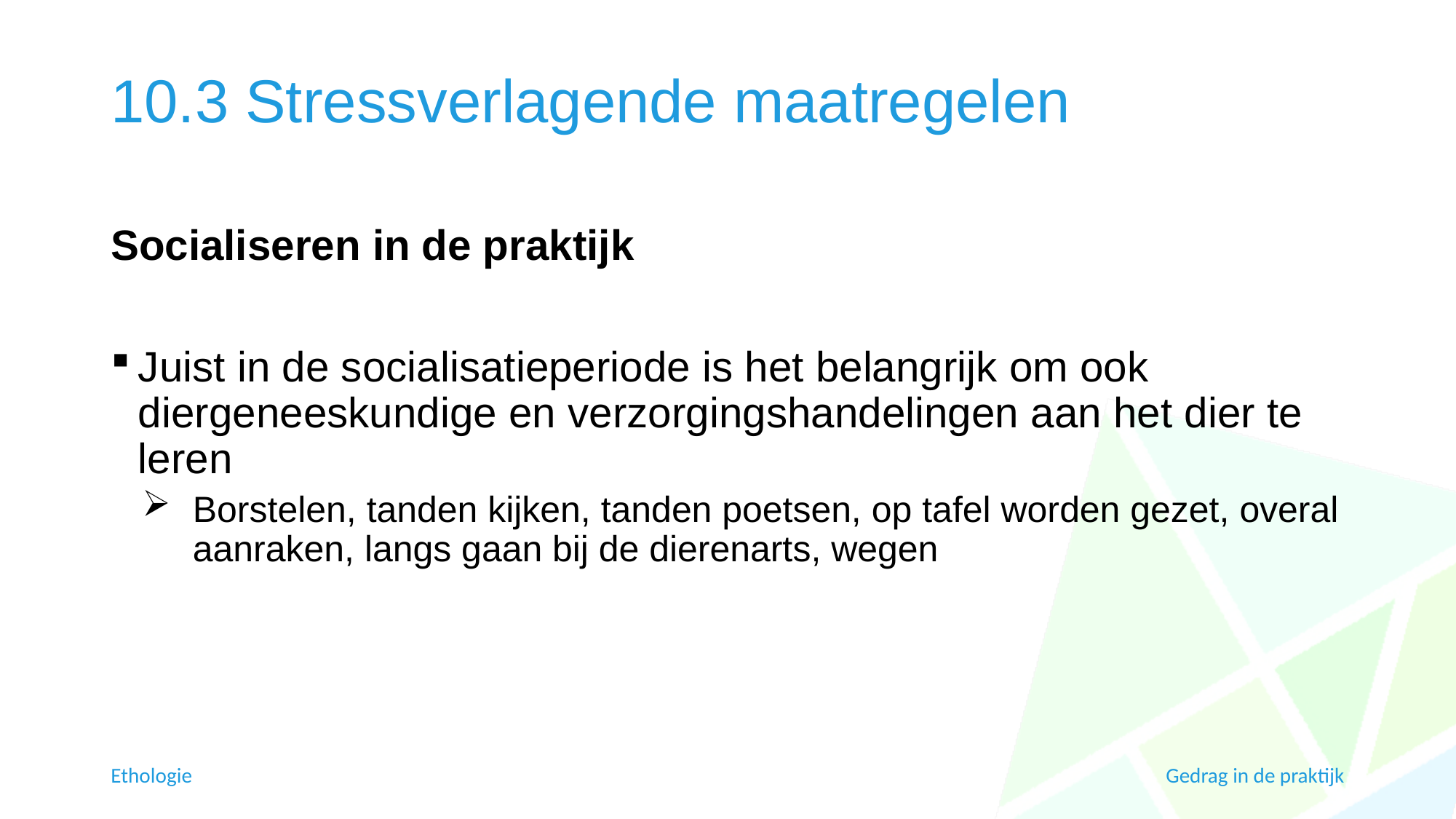

# 10.3 Stressverlagende maatregelen
Socialiseren in de praktijk

Juist in de socialisatieperiode is het belangrijk om ook diergeneeskundige en verzorgingshandelingen aan het dier te leren
Borstelen, tanden kijken, tanden poetsen, op tafel worden gezet, overal aanraken, langs gaan bij de dierenarts, wegen

Ethologie
Gedrag in de praktijk